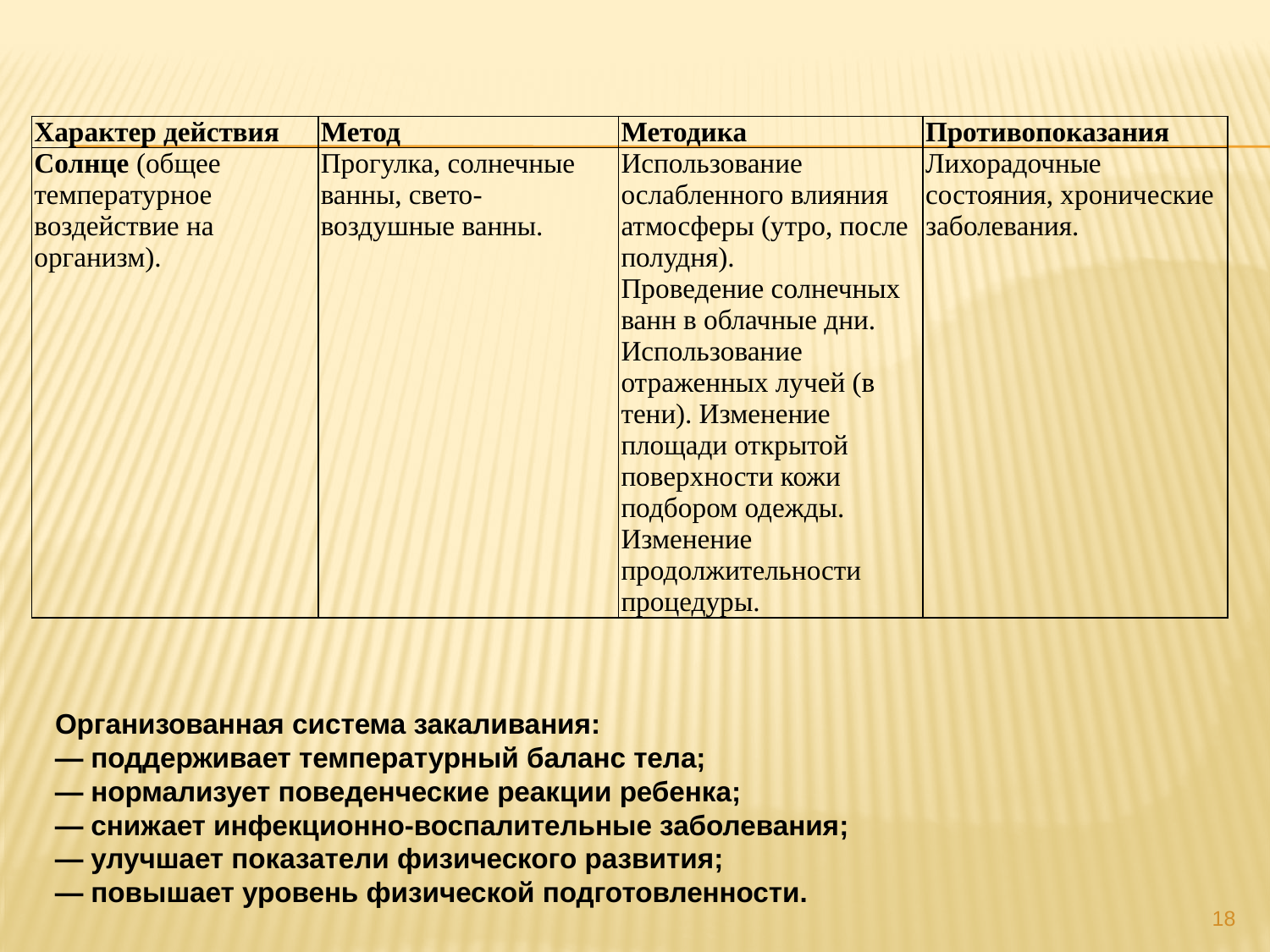

| Характер действия | Метод | Методика | Противопоказания |
| --- | --- | --- | --- |
| Солнце (общее температурное воздействие на организм). | Прогулка, солнечные ванны, свето-воздушные ванны. | Использование ослабленного влияния атмосферы (утро, после полудня). Проведение солнечных ванн в облачные дни. Использование отраженных лучей (в тени). Изменение площади открытой поверхности кожи подбором одежды. Изменение продолжительности процедуры. | Лихорадочные состояния, хронические заболевания. |
Организованная система закаливания:
— поддерживает температурный баланс тела;
— нормализует поведенческие реакции ребенка;
— снижает инфекционно-воспалительные заболевания;
— улучшает показатели физического развития;
— повышает уровень физической подготовленности.
18